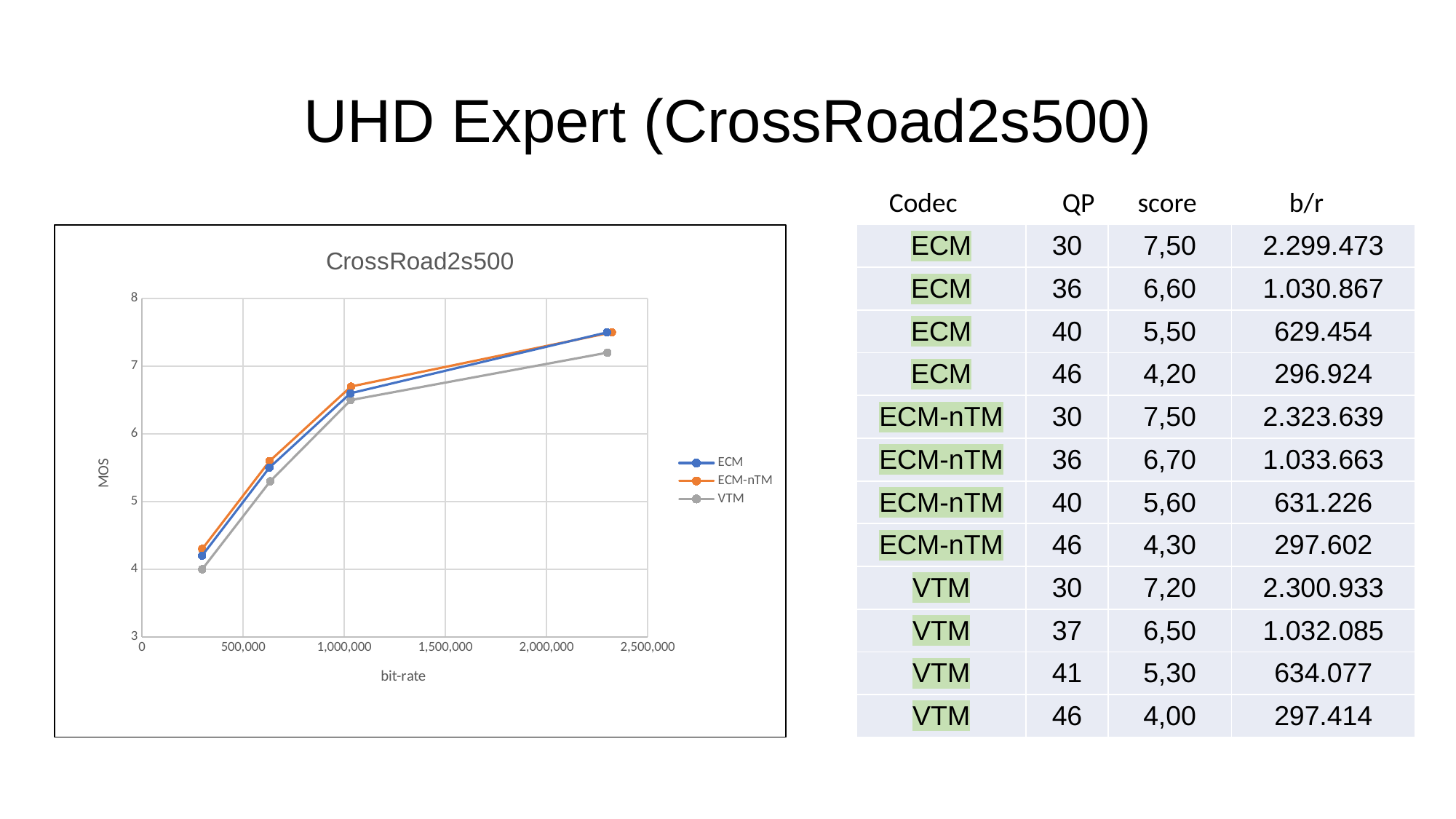

# UHD Expert (CrossRoad2s500)
  Codec                 QP       score               b/r

### Chart: CrossRoad2s500

| Category | ECM | ECM-nTM | VTM |
|---|---|---|---|
| ECM | 30 | 7,50 | 2.299.473 |
| --- | --- | --- | --- |
| ECM | 36 | 6,60 | 1.030.867 |
| ECM | 40 | 5,50 | 629.454 |
| ECM | 46 | 4,20 | 296.924 |
| ECM-nTM | 30 | 7,50 | 2.323.639 |
| ECM-nTM | 36 | 6,70 | 1.033.663 |
| ECM-nTM | 40 | 5,60 | 631.226 |
| ECM-nTM | 46 | 4,30 | 297.602 |
| VTM | 30 | 7,20 | 2.300.933 |
| VTM | 37 | 6,50 | 1.032.085 |
| VTM | 41 | 5,30 | 634.077 |
| VTM | 46 | 4,00 | 297.414 |